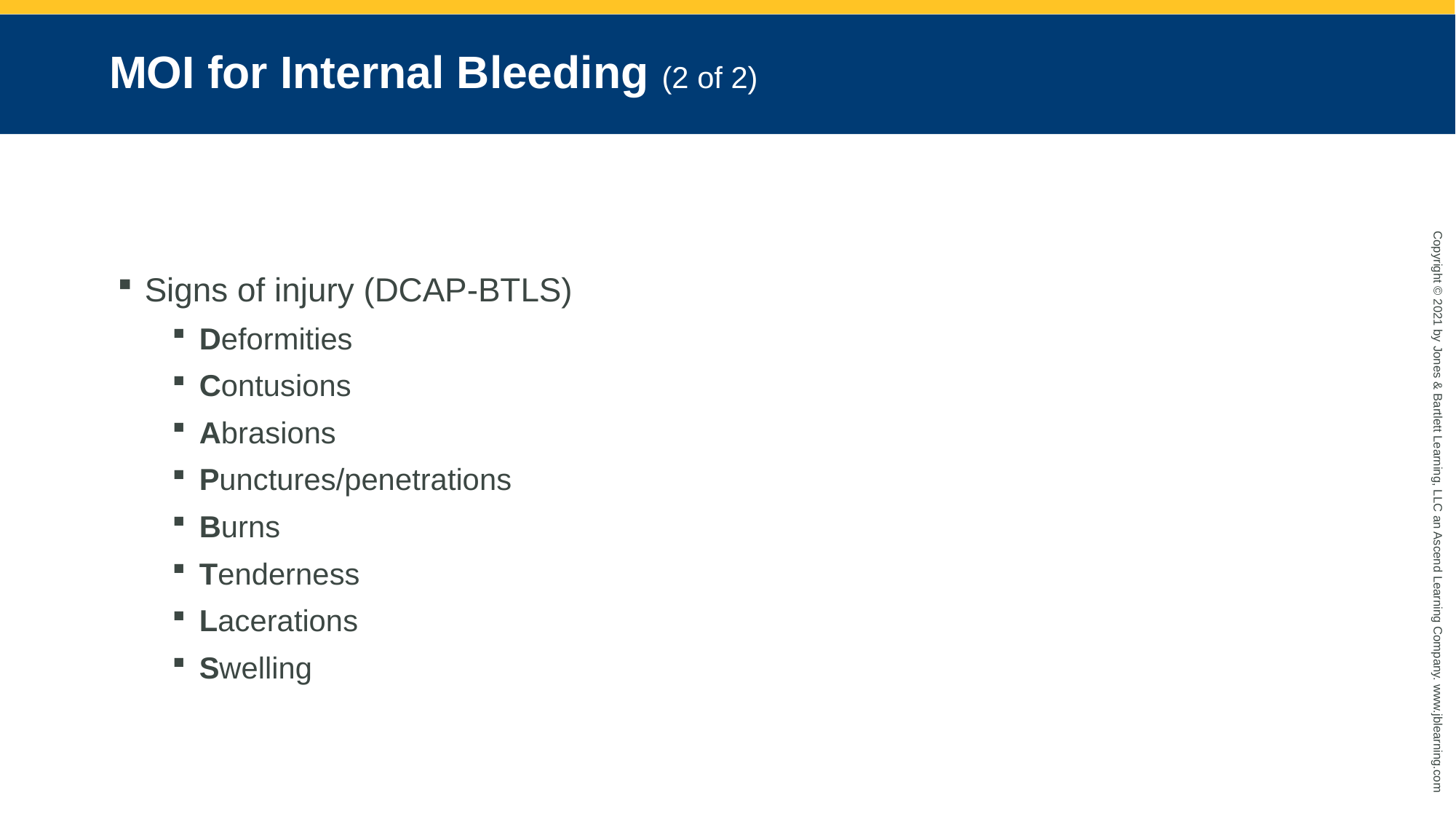

# MOI for Internal Bleeding (2 of 2)
Signs of injury (DCAP-BTLS)
Deformities
Contusions
Abrasions
Punctures/penetrations
Burns
Tenderness
Lacerations
Swelling